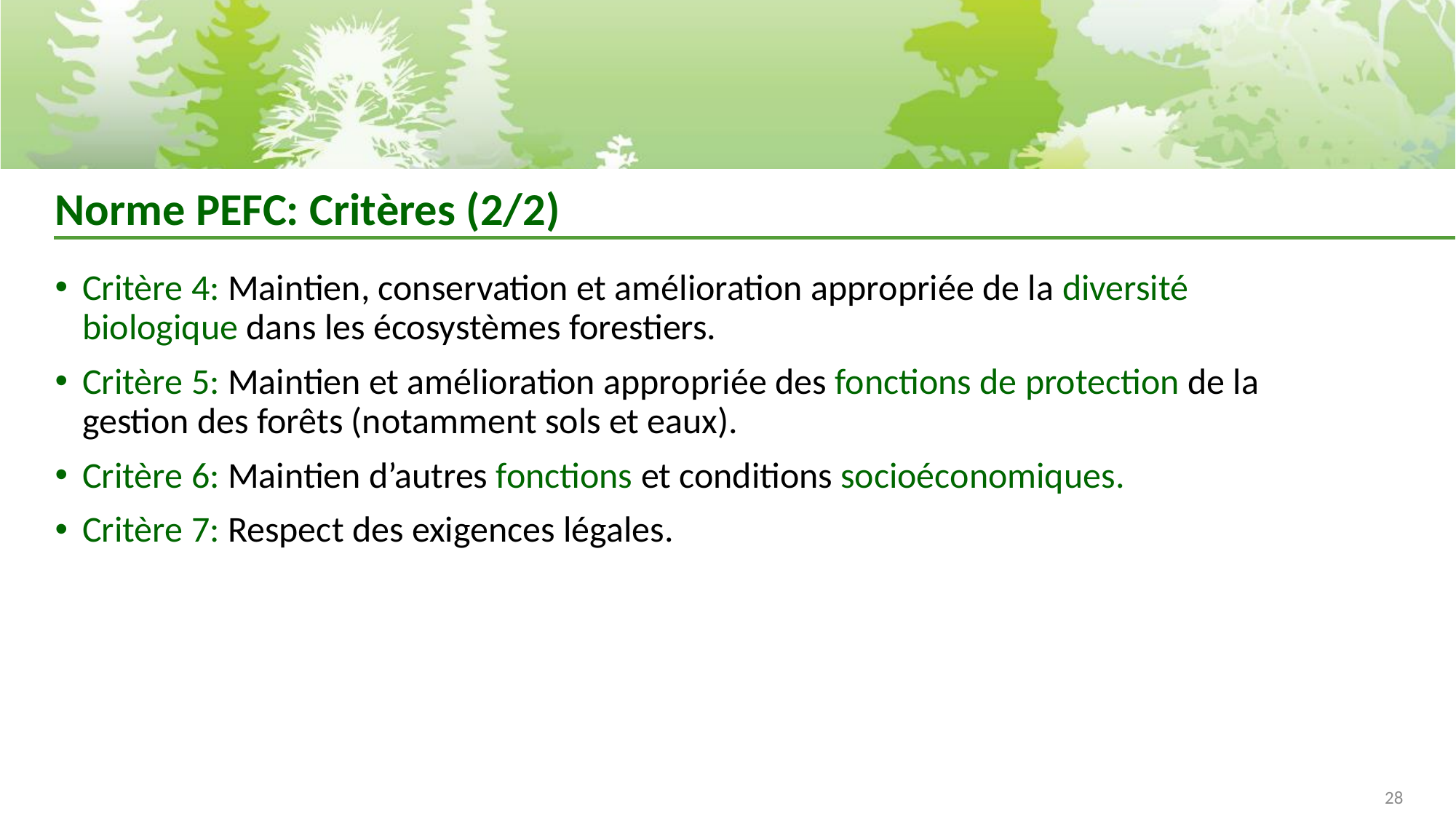

# Norme PEFC: Critères (2/2)
Critère 4: Maintien, conservation et amélioration appropriée de la diversité biologique dans les écosystèmes forestiers.
Critère 5: Maintien et amélioration appropriée des fonctions de protection de la gestion des forêts (notamment sols et eaux).
Critère 6: Maintien d’autres fonctions et conditions socioéconomiques.
Critère 7: Respect des exigences légales.
28